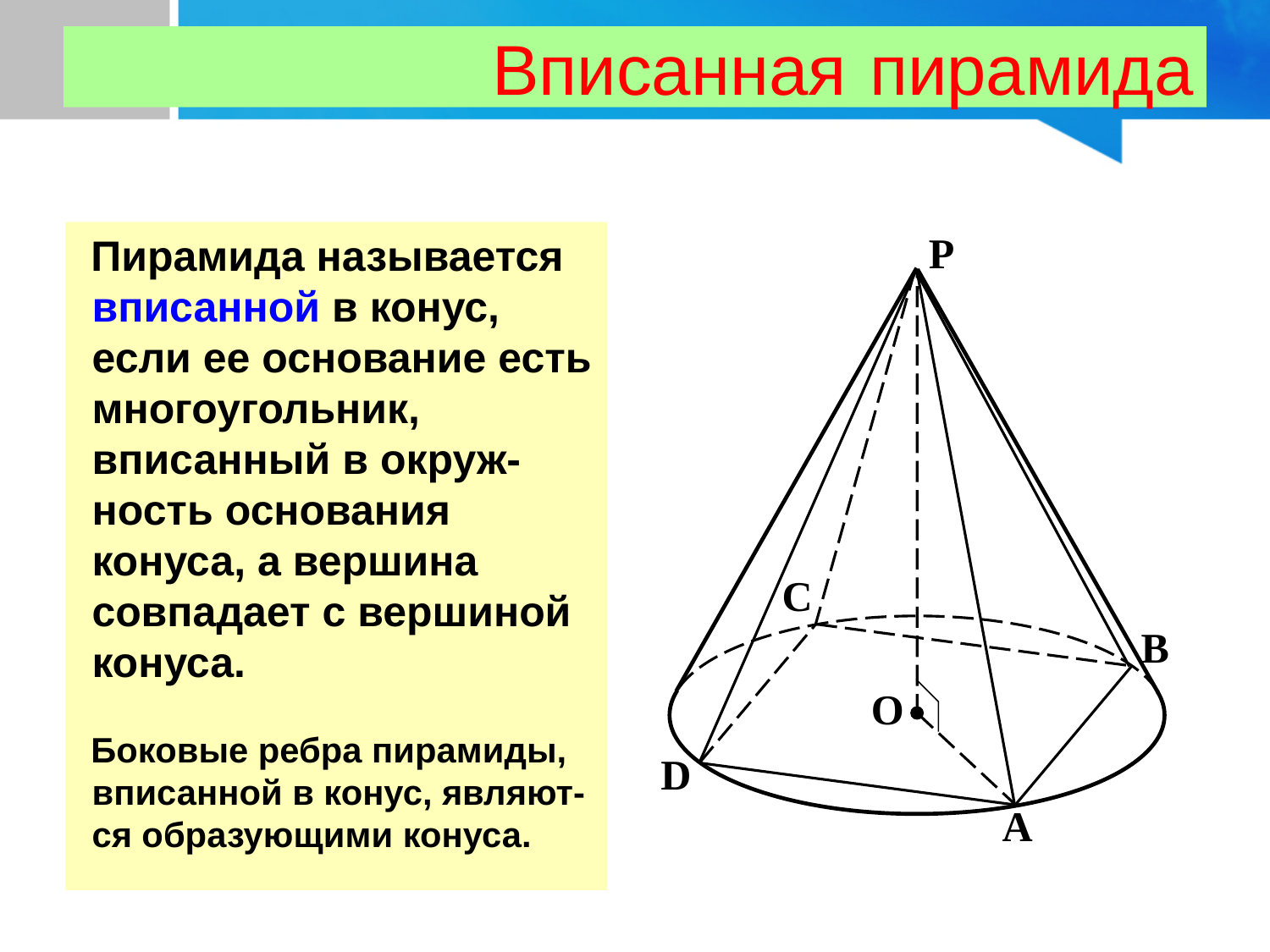

# Вписанная пирамида

Пирамида называется вписанной в конус, если ее основание есть многоугольник, вписанный в окруж-ность основания конуса, а вершина совпадает с вершиной конуса.

Боковые ребра пирамиды, вписанной в конус, являют-ся образующими конуса.
P

C
B
O
D
A